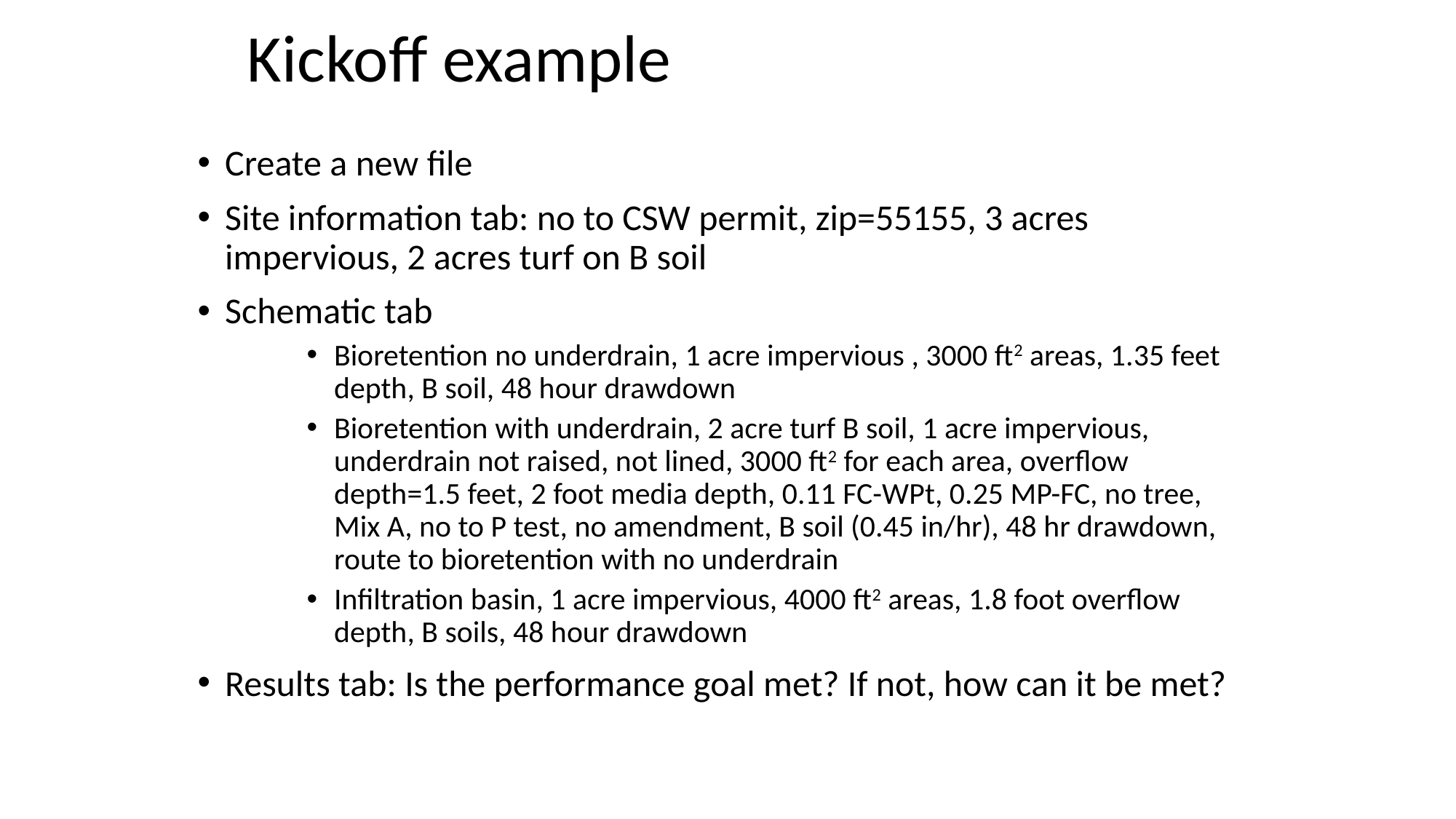

# Kickoff example
Create a new file
Site information tab: no to CSW permit, zip=55155, 3 acres impervious, 2 acres turf on B soil
Schematic tab
Bioretention no underdrain, 1 acre impervious , 3000 ft2 areas, 1.35 feet depth, B soil, 48 hour drawdown
Bioretention with underdrain, 2 acre turf B soil, 1 acre impervious, underdrain not raised, not lined, 3000 ft2 for each area, overflow depth=1.5 feet, 2 foot media depth, 0.11 FC-WPt, 0.25 MP-FC, no tree, Mix A, no to P test, no amendment, B soil (0.45 in/hr), 48 hr drawdown, route to bioretention with no underdrain
Infiltration basin, 1 acre impervious, 4000 ft2 areas, 1.8 foot overflow depth, B soils, 48 hour drawdown
Results tab: Is the performance goal met? If not, how can it be met?